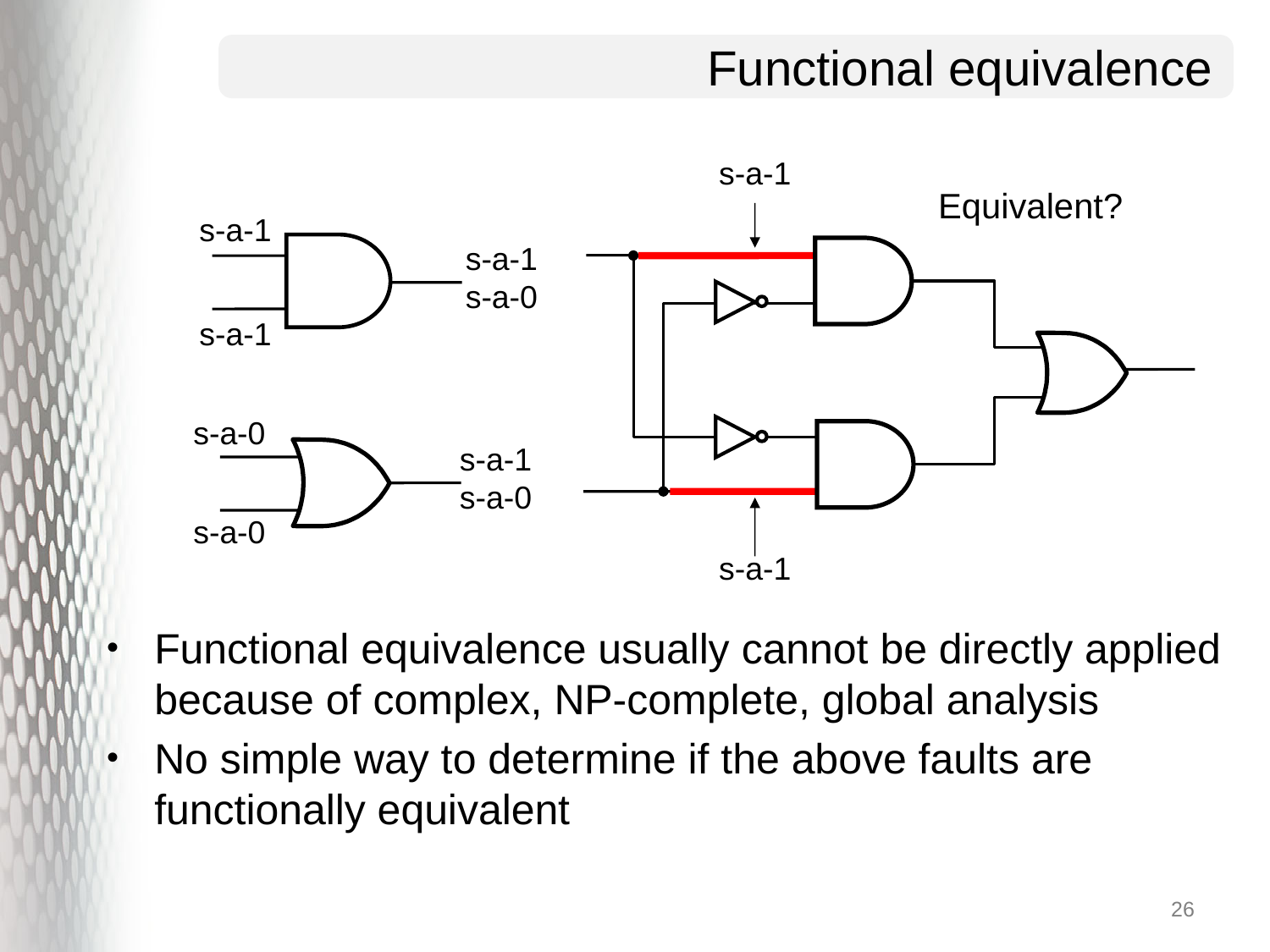

# Functional equivalence
s-a-1
Equivalent?
s-a-1

s-a-1
s-a-0

s-a-1

s-a-0

s-a-1
s-a-0

s-a-0

s-a-1
Functional equivalence usually cannot be directly applied because of complex, NP-complete, global analysis
No simple way to determine if the above faults are functionally equivalent